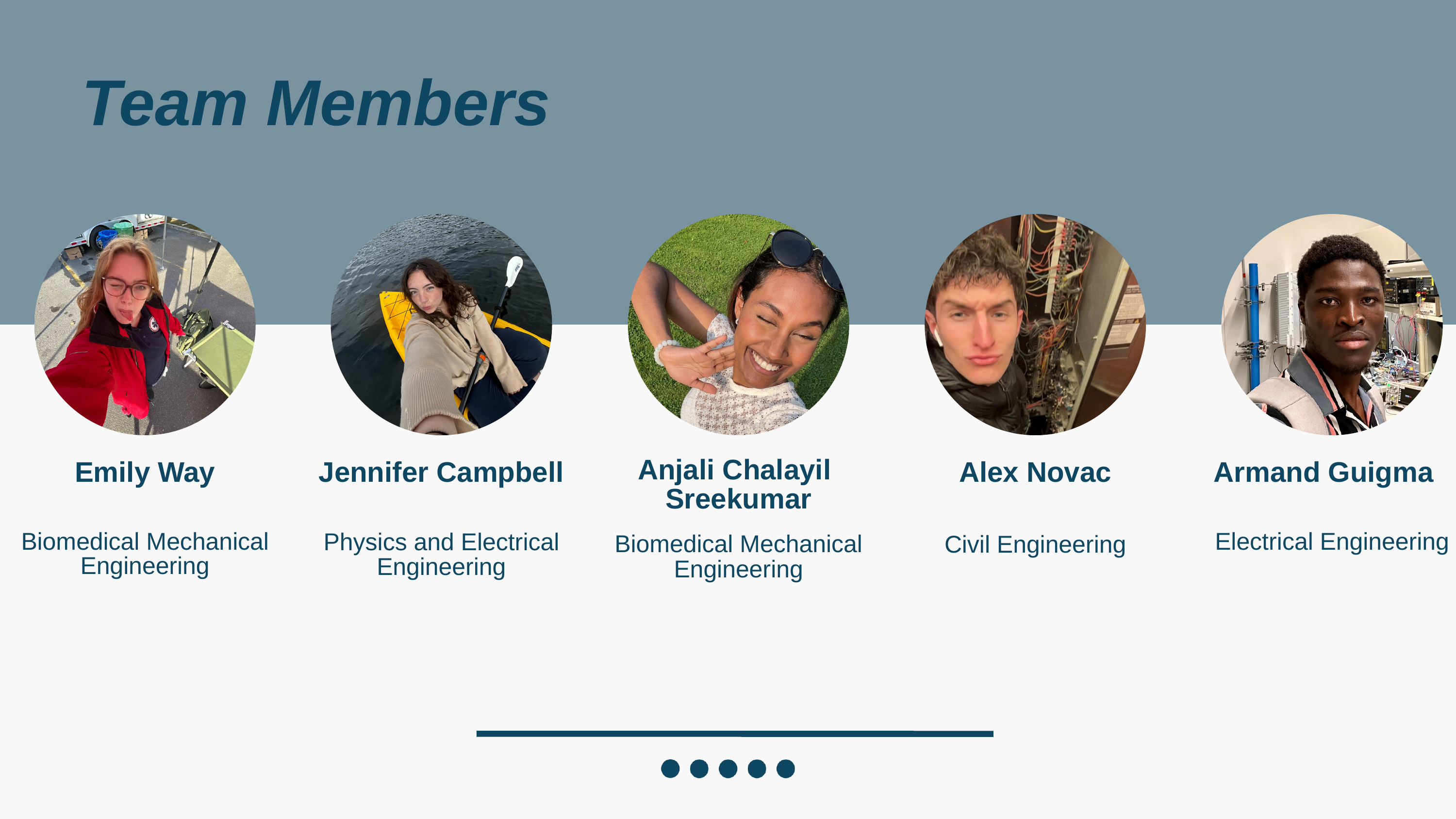

Team Members

Emily Way
Jennifer Campbell
Alex Novac
Armand Guigma
Anjali Chalayil
Sreekumar
Civil Engineering
Biomedical Mechanical Engineering
Physics and Electrical Engineering
Electrical Engineering
Biomedical Mechanical Engineering